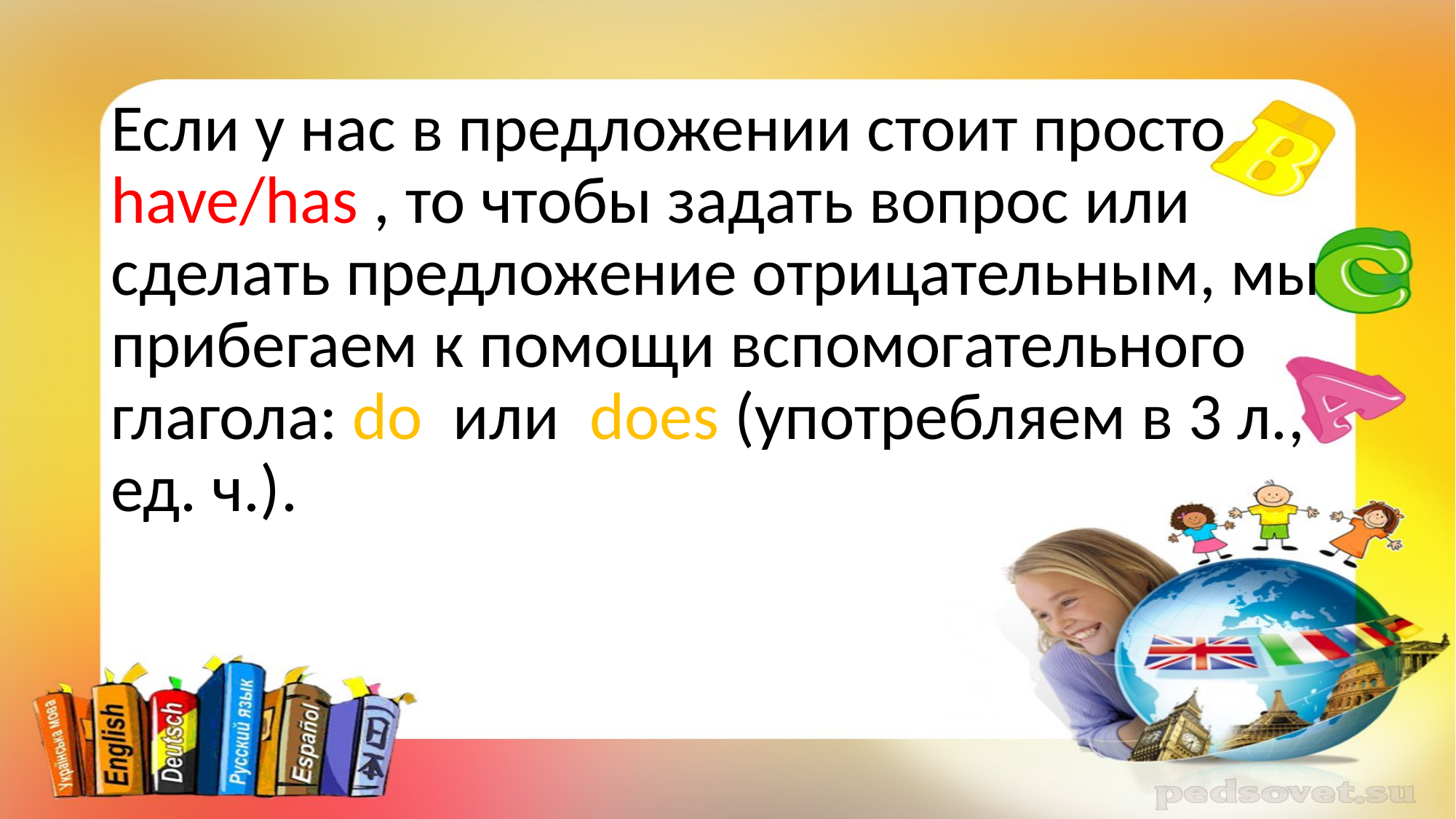

# Если у нас в предложении стоит просто have/has , то чтобы задать вопрос или сделать предложение отрицательным, мы прибегаем к помощи вспомогательного глагола: do  или  does (употребляем в 3 л., ед. ч.).